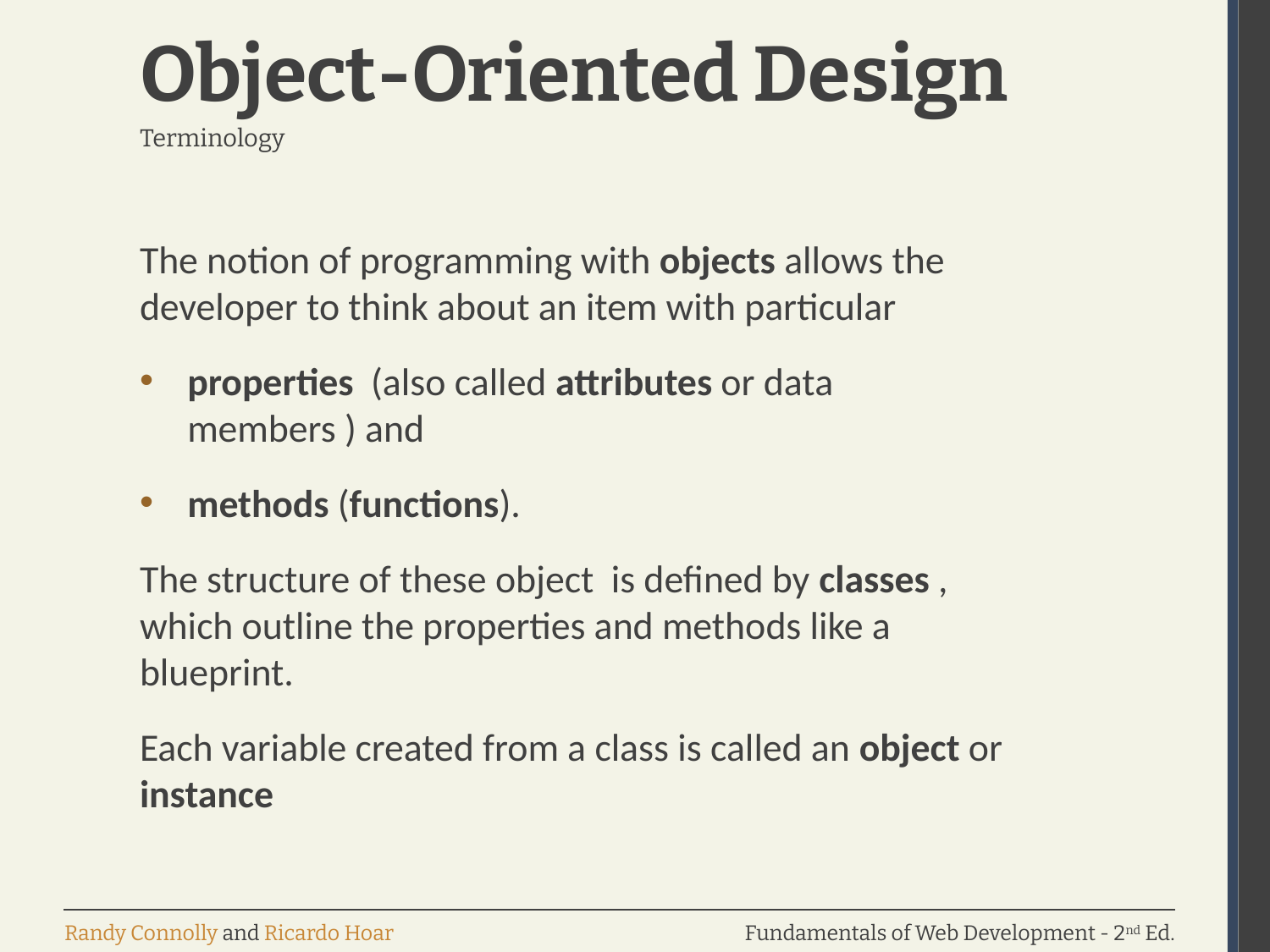

# Object-Oriented Design
Terminology
The notion of programming with objects allows the developer to think about an item with particular
properties  (also called attributes or data members ) and
methods (functions).
The structure of these object  is defined by classes , which outline the properties and methods like a blueprint.
Each variable created from a class is called an object or instance